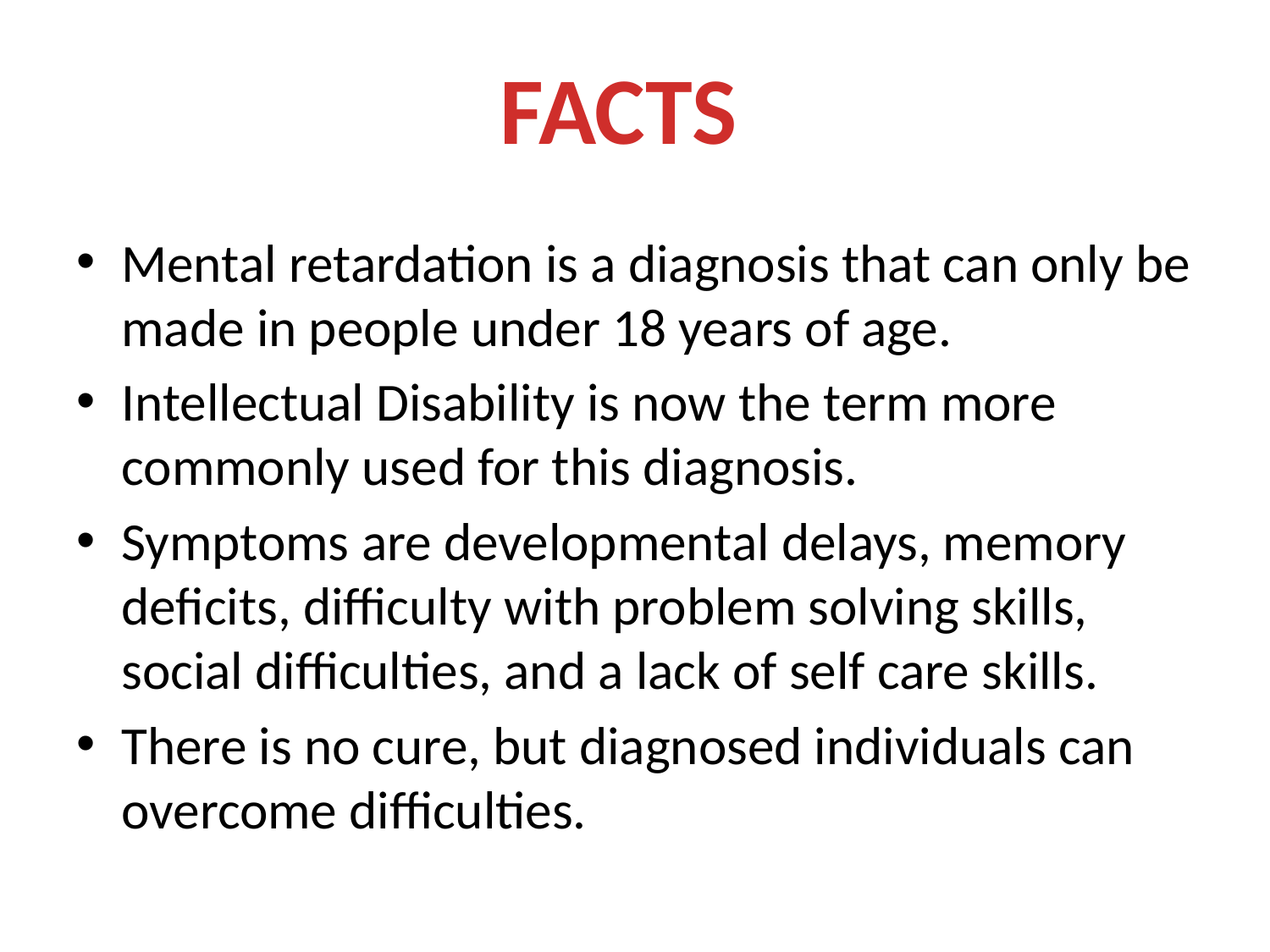

FACTS
Mental retardation is a diagnosis that can only be made in people under 18 years of age.
Intellectual Disability is now the term more commonly used for this diagnosis.
Symptoms are developmental delays, memory deficits, difficulty with problem solving skills, social difficulties, and a lack of self care skills.
There is no cure, but diagnosed individuals can overcome difficulties.